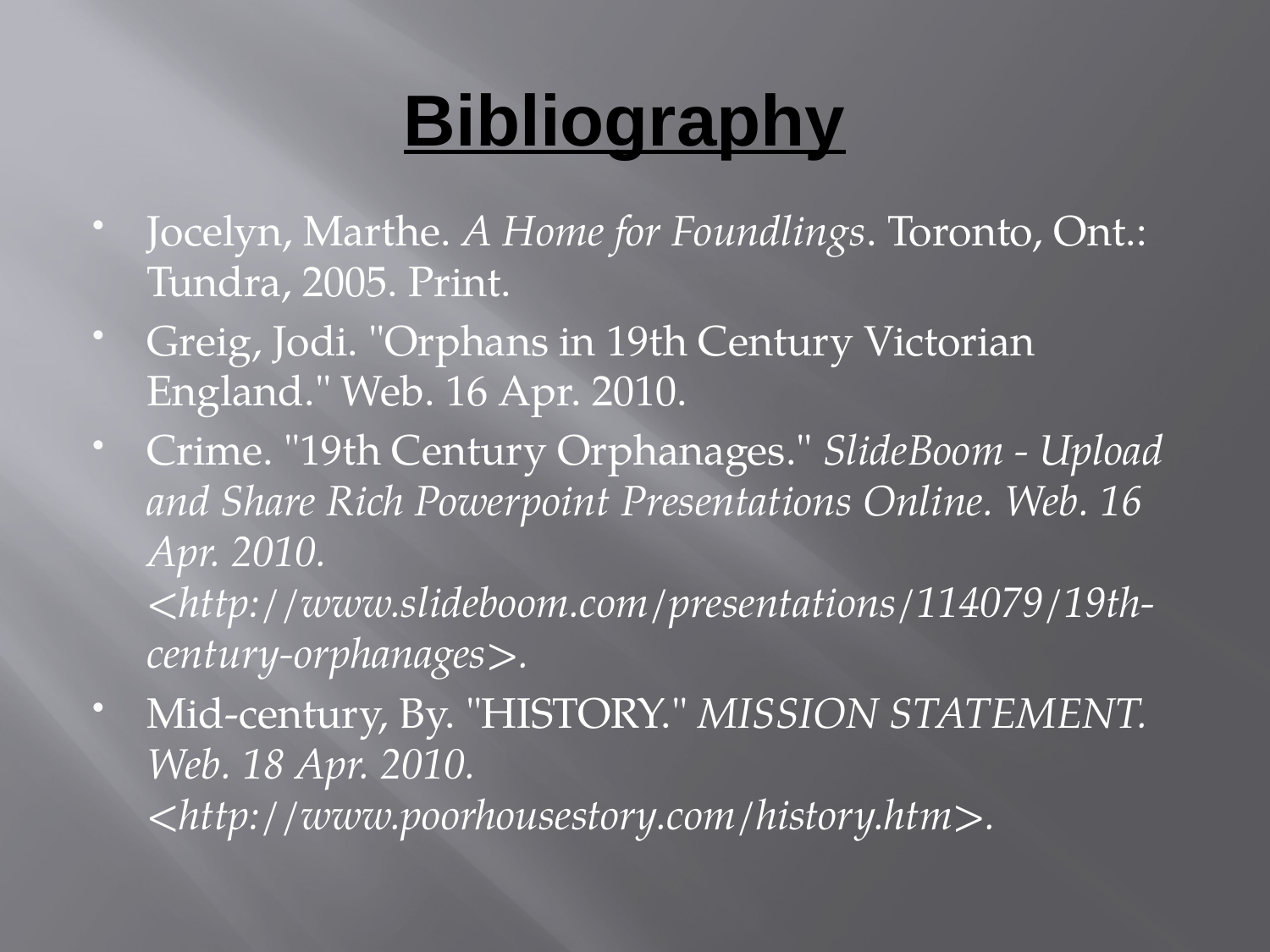

# Bibliography
Jocelyn, Marthe. A Home for Foundlings. Toronto, Ont.: Tundra, 2005. Print.
Greig, Jodi. "Orphans in 19th Century Victorian England." Web. 16 Apr. 2010.
Crime. "19th Century Orphanages." SlideBoom - Upload and Share Rich Powerpoint Presentations Online. Web. 16 Apr. 2010. <http://www.slideboom.com/presentations/114079/19th-century-orphanages>.
Mid-century, By. "HISTORY." MISSION STATEMENT. Web. 18 Apr. 2010. <http://www.poorhousestory.com/history.htm>.